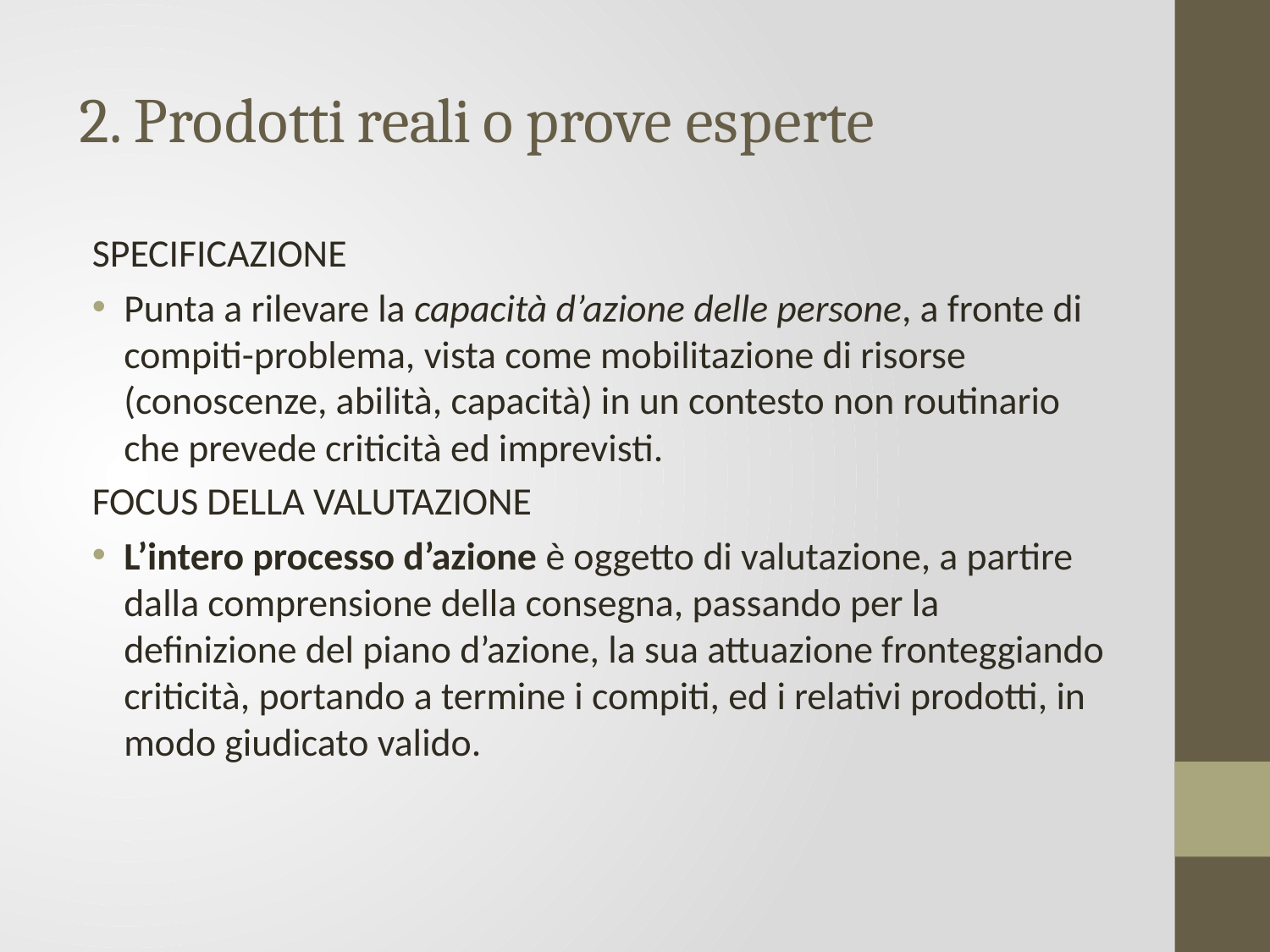

# 2. Prodotti reali o prove esperte
SPECIFICAZIONE
Punta a rilevare la capacità d’azione delle persone, a fronte di compiti-problema, vista come mobilitazione di risorse (conoscenze, abilità, capacità) in un contesto non routinario che prevede criticità ed imprevisti.
FOCUS DELLA VALUTAZIONE
L’intero processo d’azione è oggetto di valutazione, a partire dalla comprensione della consegna, passando per la definizione del piano d’azione, la sua attuazione fronteggiando criticità, portando a termine i compiti, ed i relativi prodotti, in modo giudicato valido.